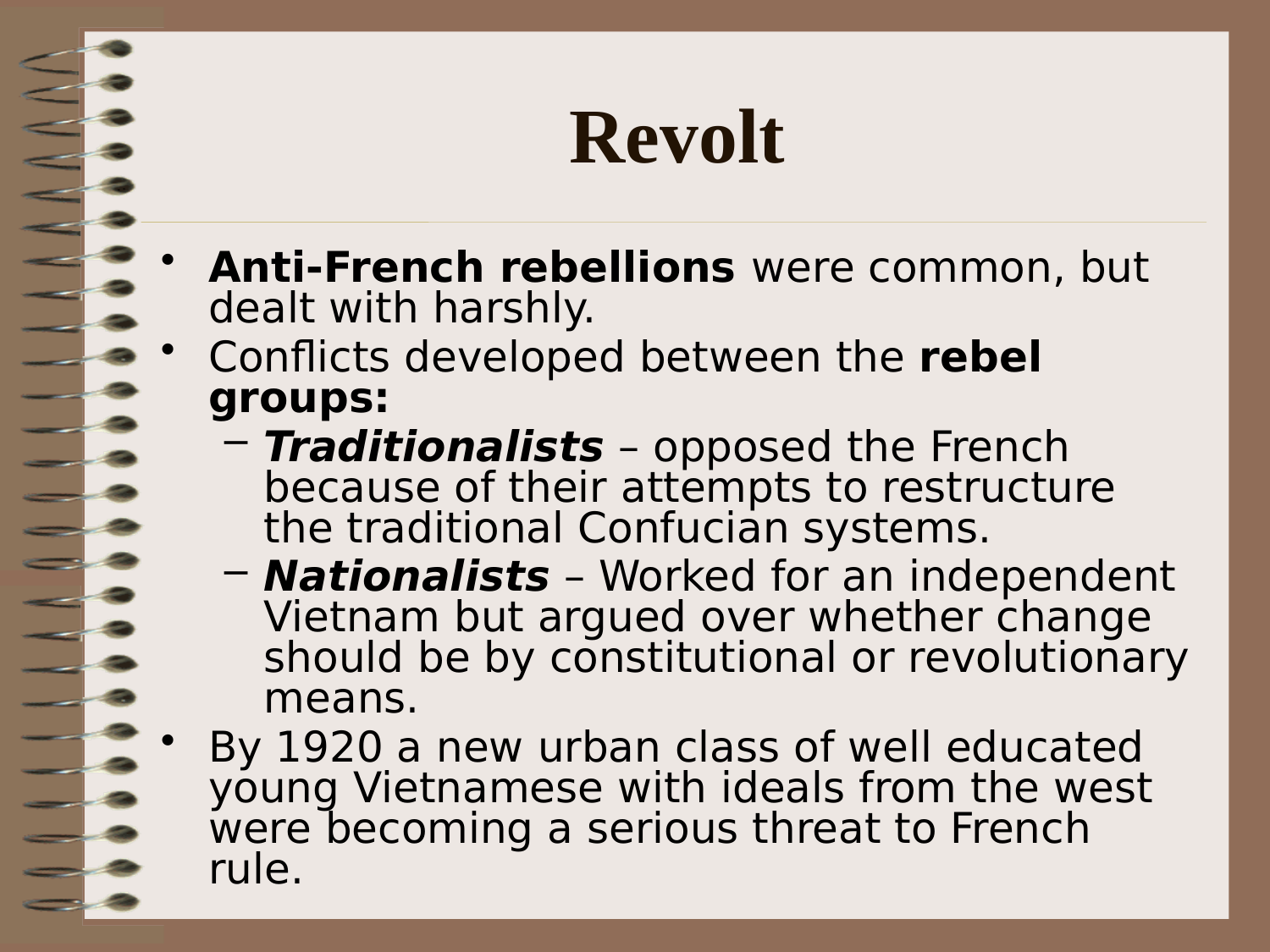

# Revolt
Anti-French rebellions were common, but dealt with harshly.
Conflicts developed between the rebel groups:
Traditionalists – opposed the French because of their attempts to restructure the traditional Confucian systems.
Nationalists – Worked for an independent Vietnam but argued over whether change should be by constitutional or revolutionary means.
By 1920 a new urban class of well educated young Vietnamese with ideals from the west were becoming a serious threat to French rule.